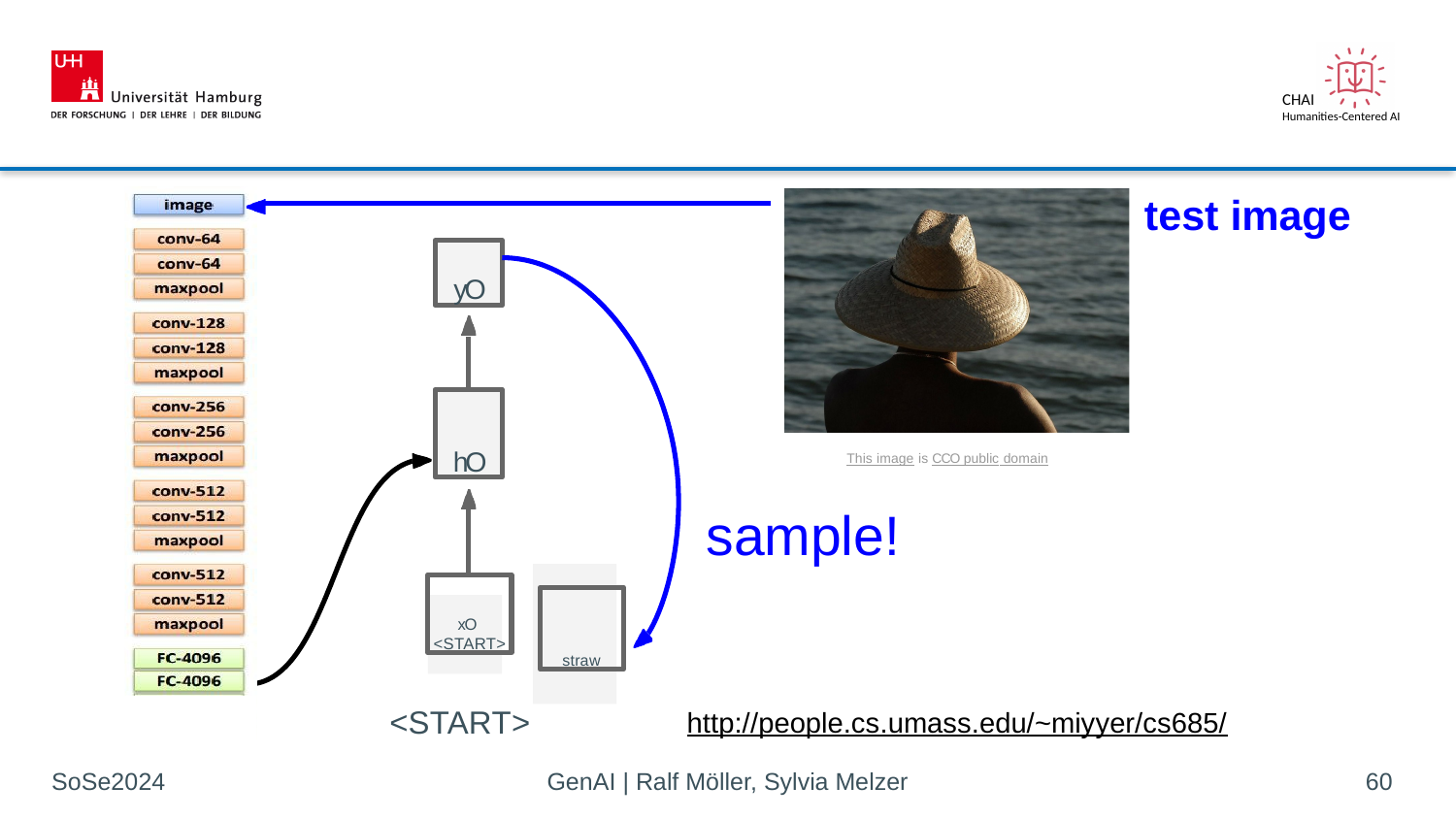

# test image

yO

hO
This image is CCO public domain

sample!

xO
<START>

straw

http://people.cs.umass.edu/~miyyer/cs685/
<START>
SoSe2024
GenAI | Ralf Möller, Sylvia Melzer
60